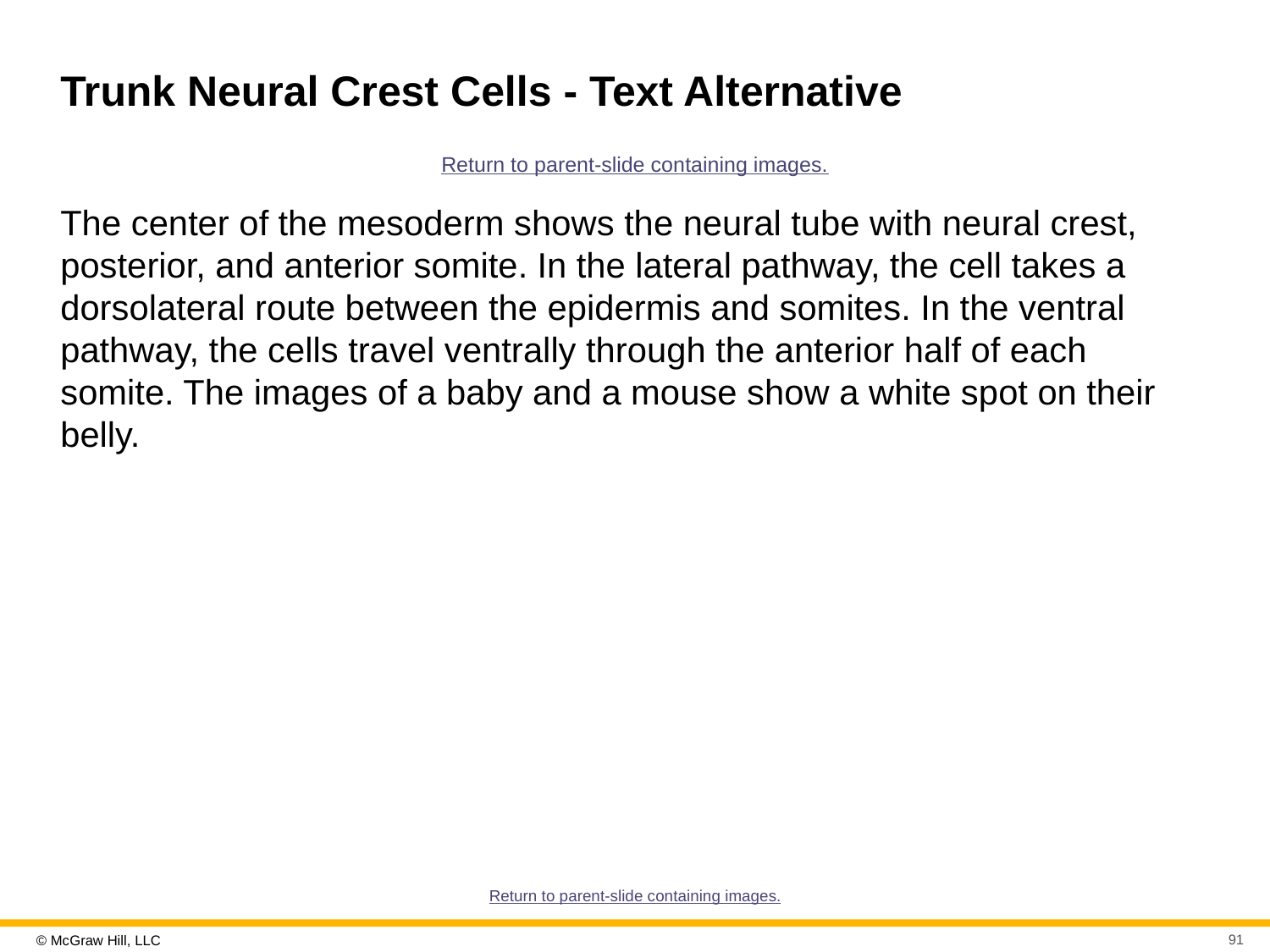

# Trunk Neural Crest Cells - Text Alternative
Return to parent-slide containing images.
The center of the mesoderm shows the neural tube with neural crest, posterior, and anterior somite. In the lateral pathway, the cell takes a dorsolateral route between the epidermis and somites. In the ventral pathway, the cells travel ventrally through the anterior half of each somite. The images of a baby and a mouse show a white spot on their belly.
Return to parent-slide containing images.
91